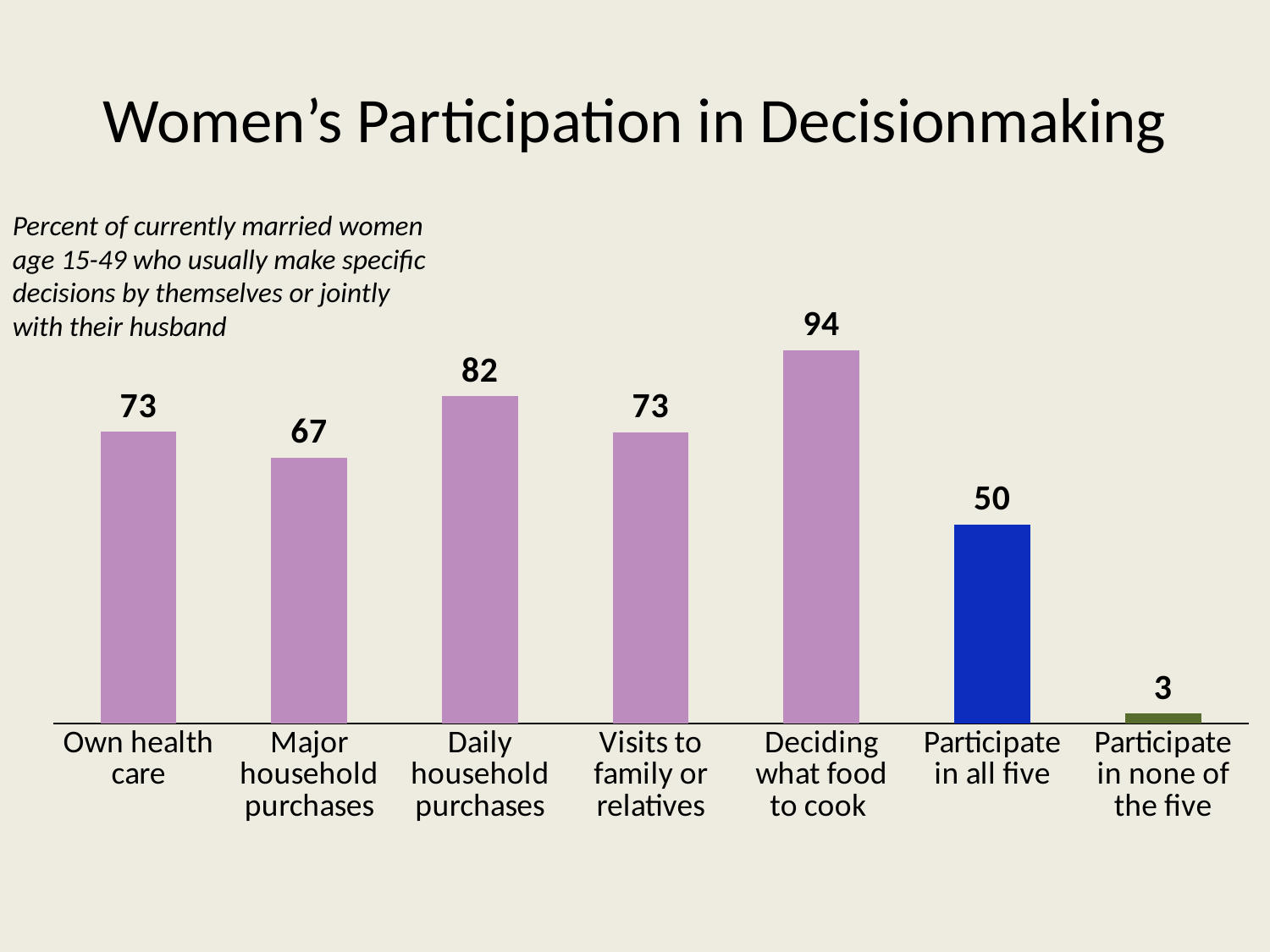

# Women’s Participation in Decisionmaking
Percent of currently married women age 15-49 who usually make specific decisions by themselves or jointly with their husband

### Chart

| Category | Column1 |
|---|---|
| Own health care | 73.3 |
| Major household purchases | 66.8 |
| Daily household purchases | 82.1 |
| Visits to family or relatives | 73.1 |
| Deciding what food to cook  | 93.7 |
| Participate in all five | 50.0 |
| Participate in none of the five | 2.5 |